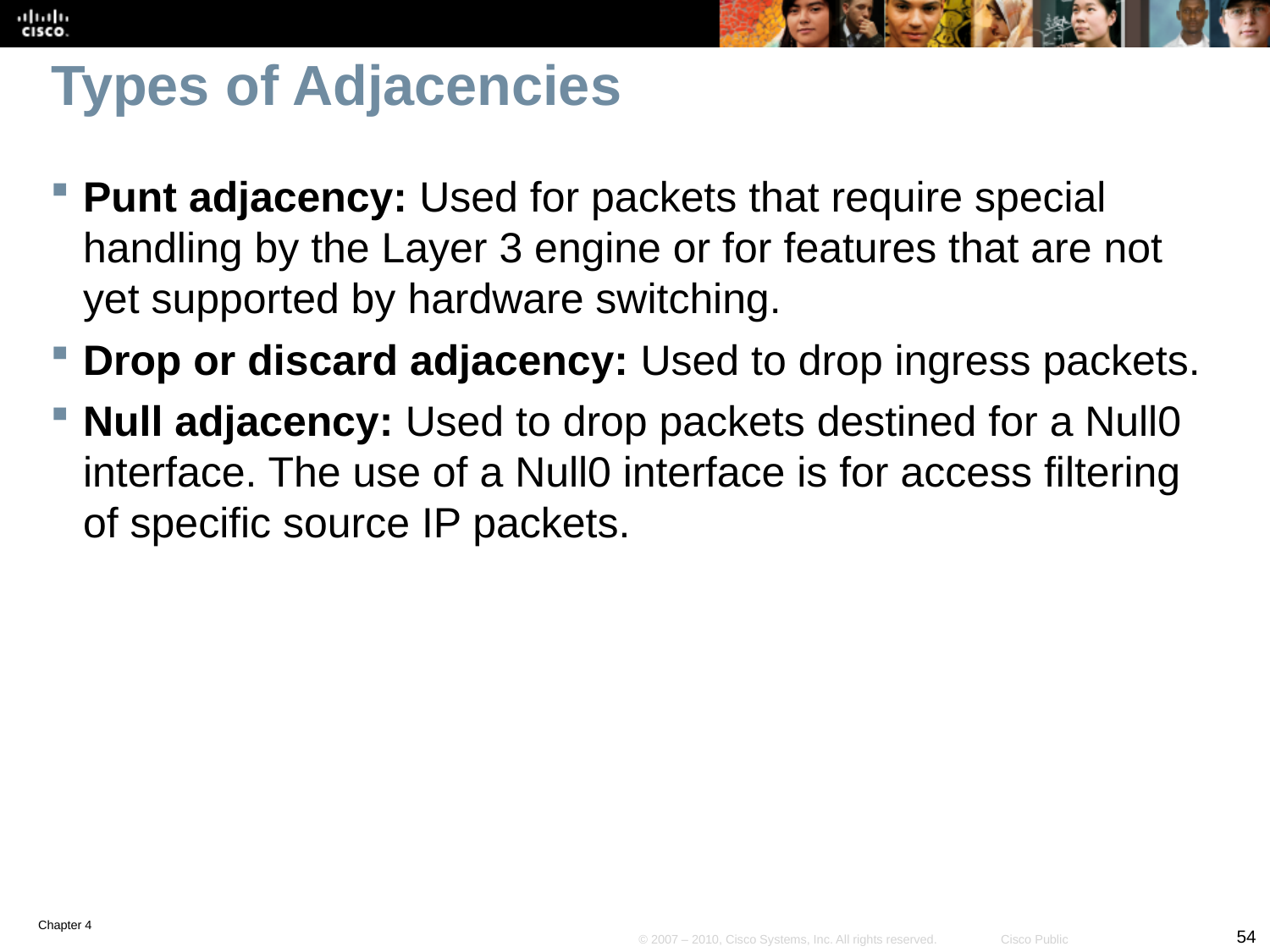

# Types of Adjacencies
Punt adjacency: Used for packets that require special handling by the Layer 3 engine or for features that are not yet supported by hardware switching.
Drop or discard adjacency: Used to drop ingress packets.
Null adjacency: Used to drop packets destined for a Null0 interface. The use of a Null0 interface is for access filtering of specific source IP packets.